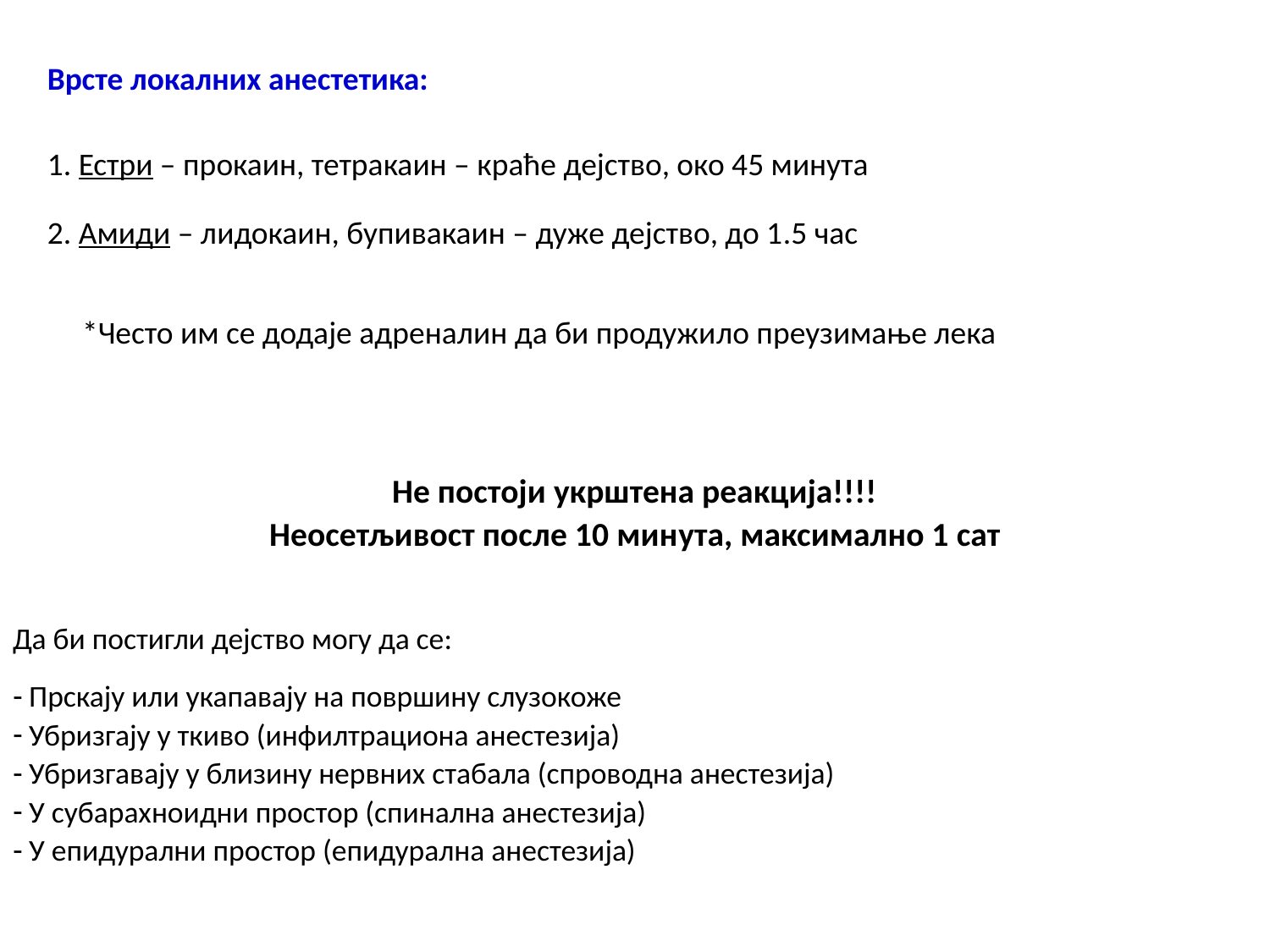

Врсте локалних анестетика:

1. Естри – прокаин, тетракаин – краће дејство, око 45 минута

2. Амиди – лидокаин, бупивакаин – дуже дејство, до 1.5 час

*Често им се додаје адреналин да би продужило преузимање лека

Не постоји укрштена реакција!!!!
Неосетљивост после 10 минута, максимално 1 сат

Да би постигли дејство могу да се:

 Прскају или укапавају на површину слузокоже
 Убризгају у ткиво (инфилтрациона анестезија)
 Убризгавају у близину нервних стабала (спроводна анестезија)
 У субарахноидни простор (спинална анестезија)
 У епидурални простор (епидурална анестезија)